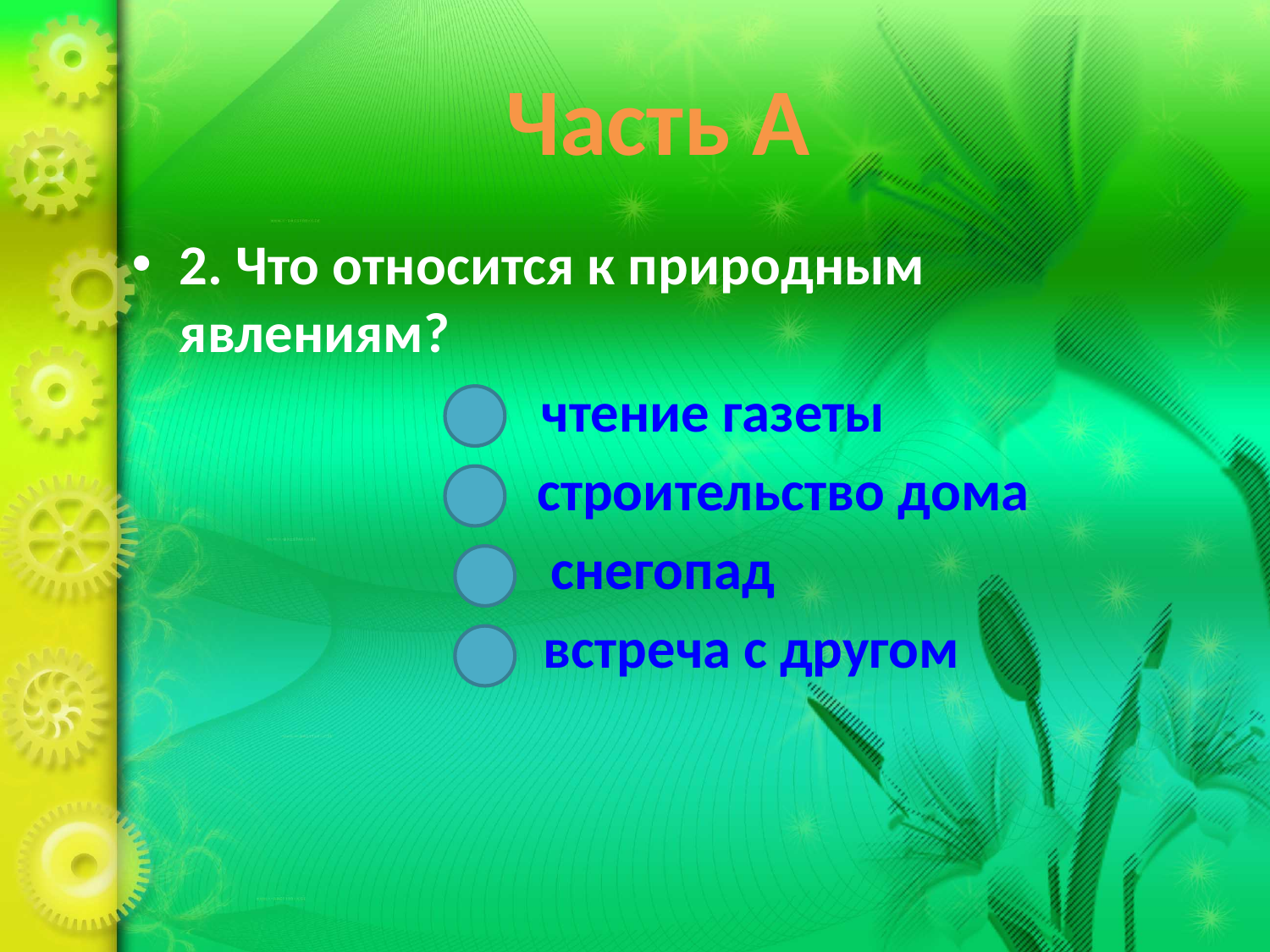

# Часть А
2. Что относится к природным явлениям?
        чтение газеты
                    строительство дома
снегопад
              встреча с другом